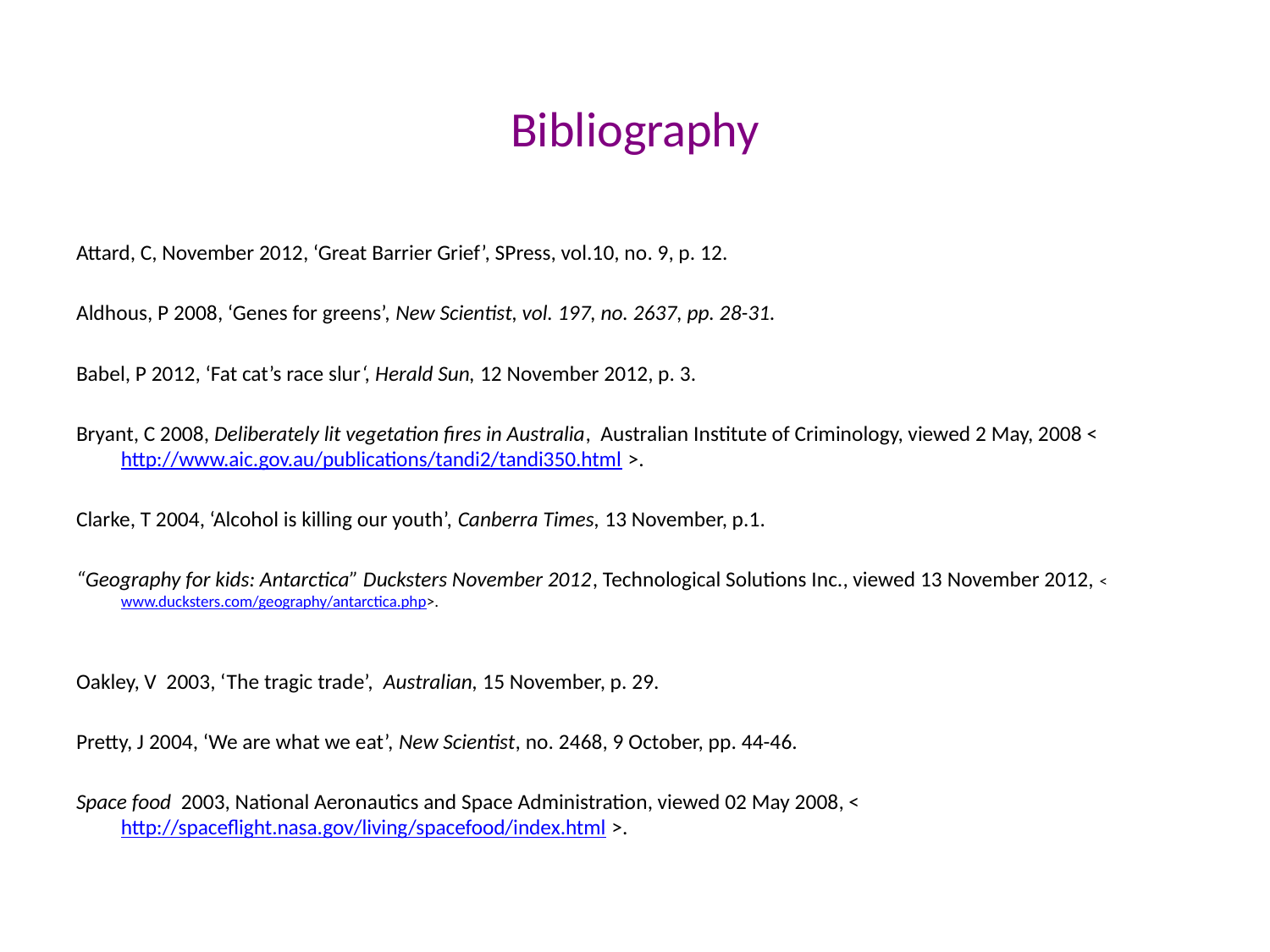

# Bibliography
Attard, C, November 2012, ‘Great Barrier Grief’, SPress, vol.10, no. 9, p. 12.

Aldhous, P 2008, ‘Genes for greens’, New Scientist, vol. 197, no. 2637, pp. 28-31.

Babel, P 2012, ‘Fat cat’s race slur‘, Herald Sun, 12 November 2012, p. 3.

Bryant, C 2008, Deliberately lit vegetation fires in Australia,  Australian Institute of Criminology, viewed 2 May, 2008 <http://www.aic.gov.au/publications/tandi2/tandi350.html>.

Clarke, T 2004, ‘Alcohol is killing our youth’, Canberra Times, 13 November, p.1.

“Geography for kids: Antarctica” Ducksters November 2012, Technological Solutions Inc., viewed 13 November 2012, <www.ducksters.com/geography/antarctica.php>.

Oakley, V  2003, ‘The tragic trade’,  Australian, 15 November, p. 29.

Pretty, J 2004, ‘We are what we eat’, New Scientist, no. 2468, 9 October, pp. 44-46.

Space food  2003, National Aeronautics and Space Administration, viewed 02 May 2008, <http://spaceflight.nasa.gov/living/spacefood/index.html>.